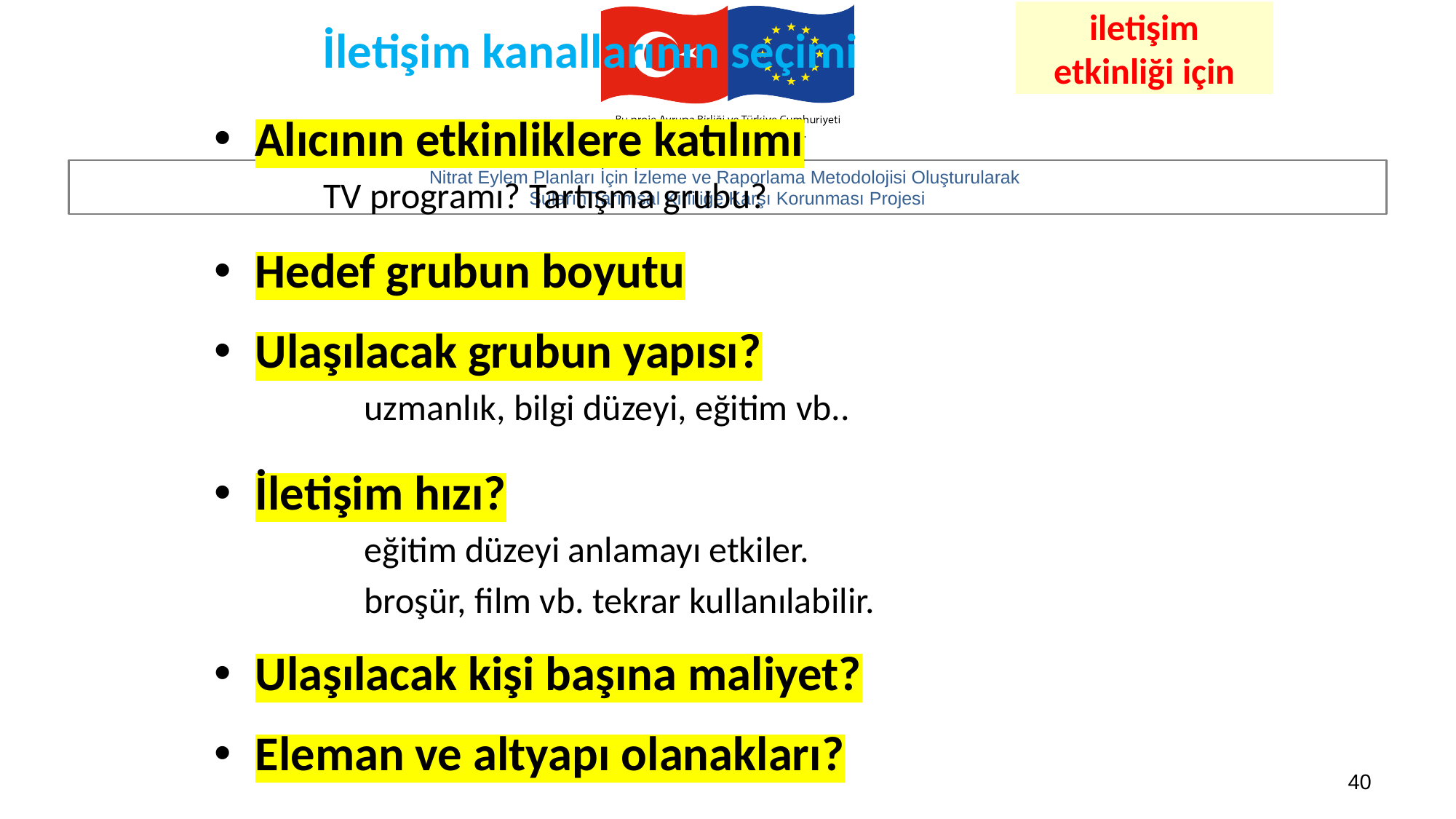

iletişim etkinliği için
# İletişim kanallarının seçimi
Alıcının etkinliklere katılımı
	TV programı? Tartışma grubu?
Hedef grubun boyutu
Ulaşılacak grubun yapısı?
		uzmanlık, bilgi düzeyi, eğitim vb..
İletişim hızı?
		eğitim düzeyi anlamayı etkiler.
		broşür, film vb. tekrar kullanılabilir.
Ulaşılacak kişi başına maliyet?
Eleman ve altyapı olanakları?
40